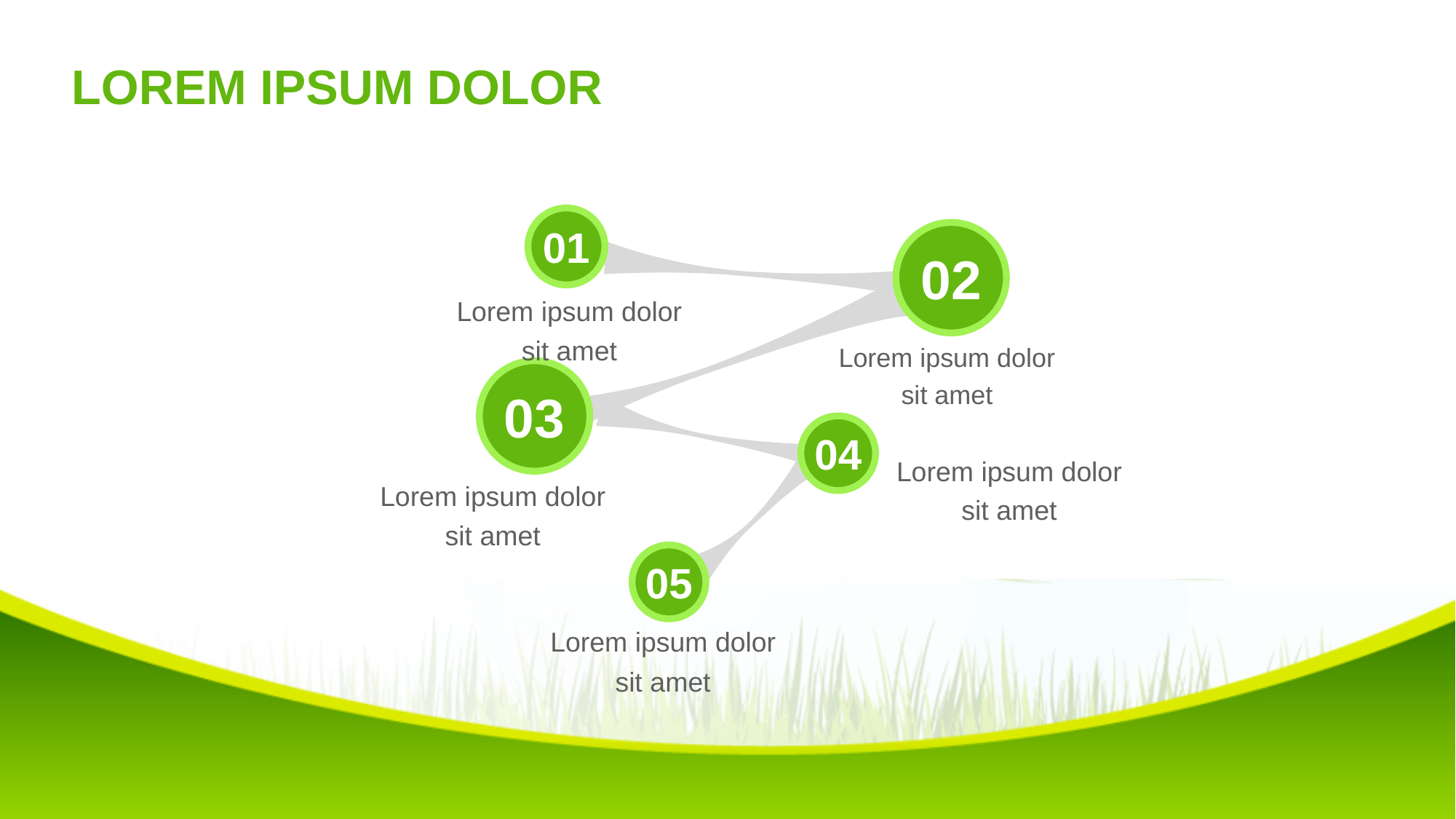

LOREM IPSUM DOLOR
01
02

Lorem ipsum dolor sit amet
Lorem ipsum dolor sit amet

03
04

Lorem ipsum dolor sit amet
Lorem ipsum dolor sit amet

05

Lorem ipsum dolor sit amet